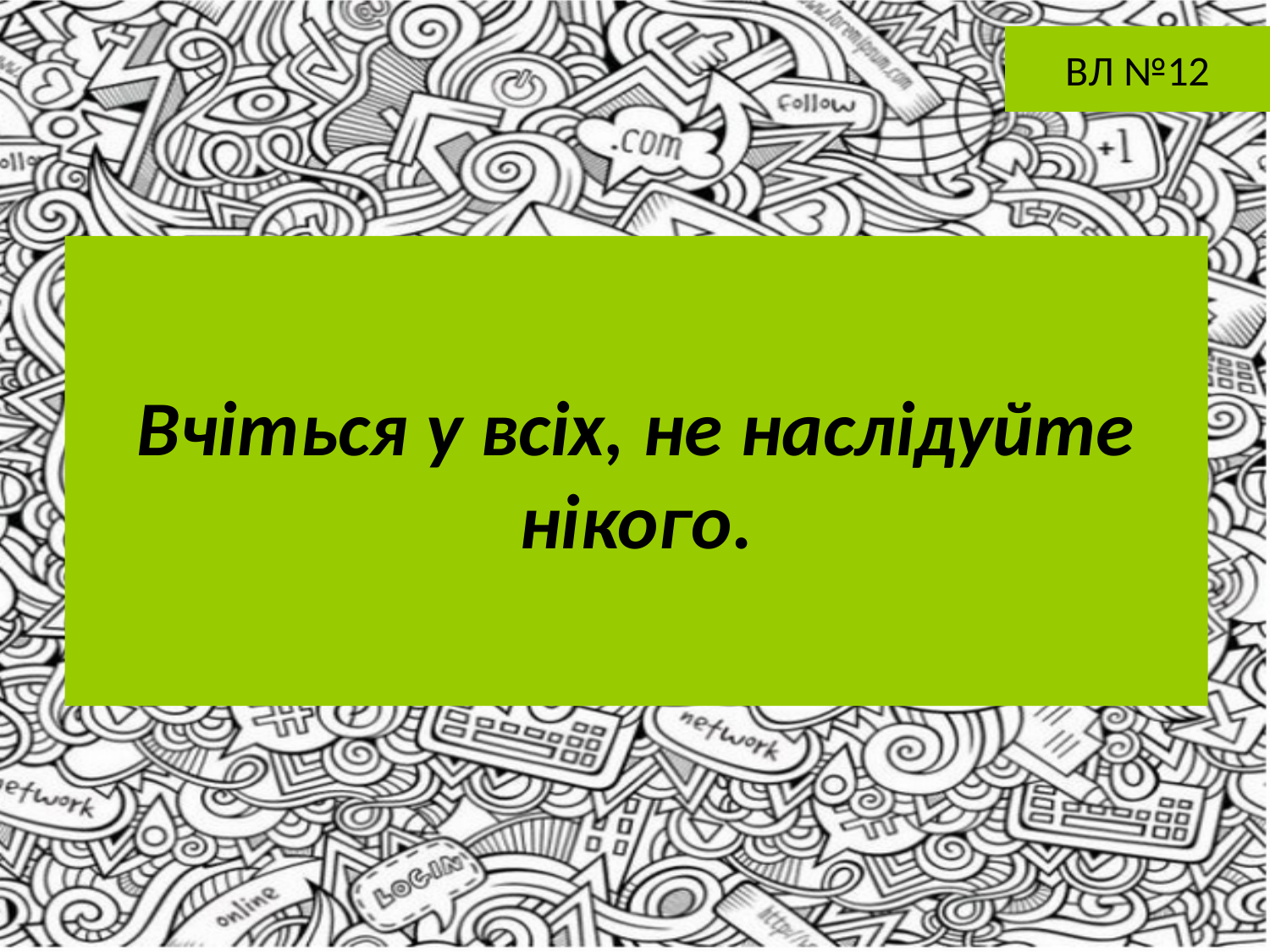

ВЛ №12
Вчіться у всіх, не наслідуйте нікого.